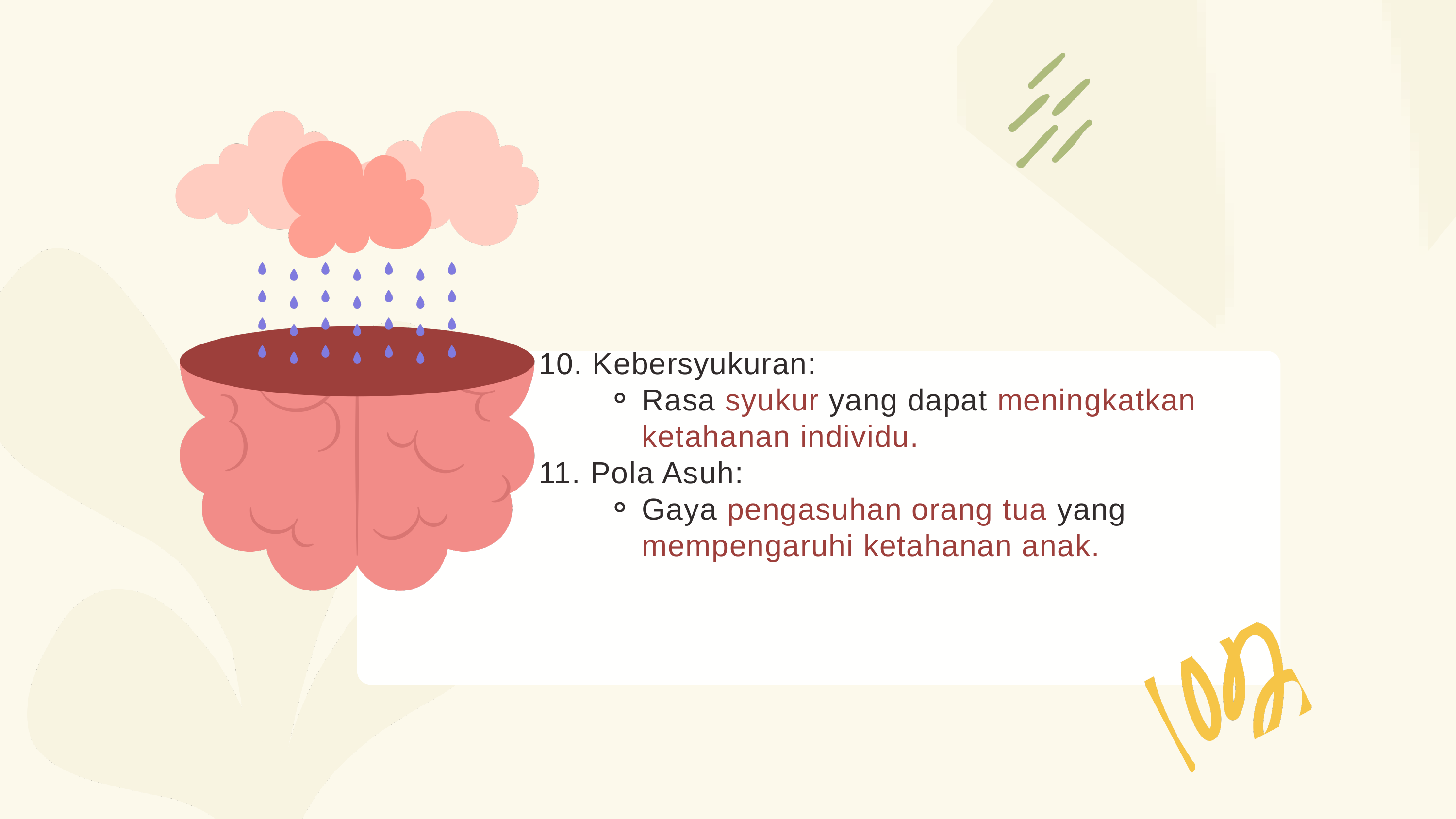

10. Kebersyukuran:
Rasa syukur yang dapat meningkatkan ketahanan individu.
11. Pola Asuh:
Gaya pengasuhan orang tua yang mempengaruhi ketahanan anak.